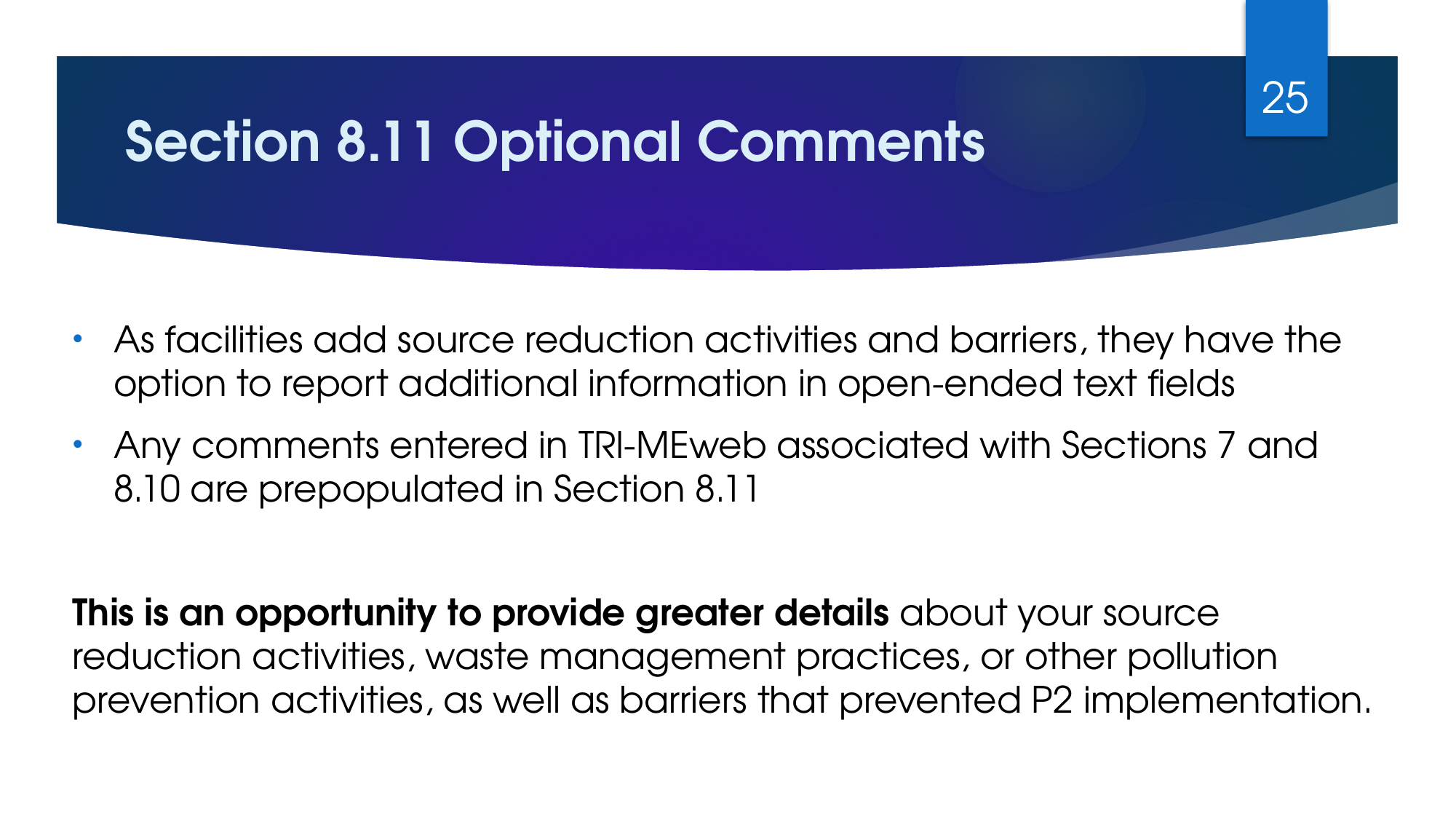

25
# Section 8.11 Optional Comments
As facilities add source reduction activities and barriers, they have the option to report additional information in open-ended text fields
Any comments entered in TRI-MEweb associated with Sections 7 and 8.10 are prepopulated in Section 8.11

This is an opportunity to provide greater details about your source reduction activities, waste management practices, or other pollution prevention activities, as well as barriers that prevented P2 implementation.